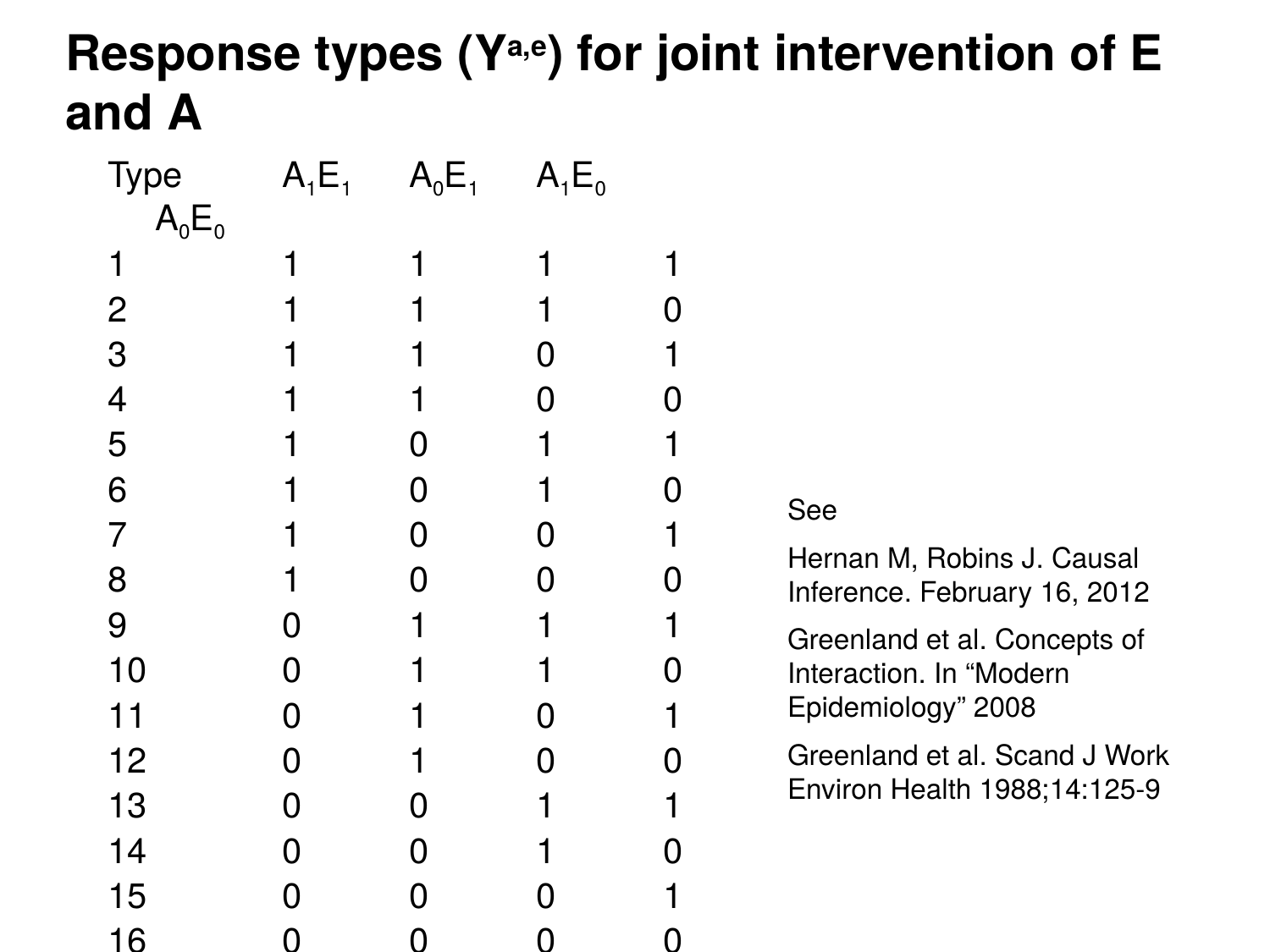

# Response types (Ya,e) for joint intervention of E and A
Type 	A1E1	A0E1	A1E0	A0E0
1		1	1	1	1
2		1	1	1	0
3		1	1	0	1
4		1	1	0	0
5		1	0	1	1
6		1	0	1	0
7		1	0	0	1
8		1	0	0	0
9		0	1	1	1
10		0	1	1	0
11		0	1	0	1
12		0	1	0	0
13		0	0	1	1
14		0	0	1	0
15		0	0	0	1
16		0	0	0	0
See
Hernan M, Robins J. Causal Inference. February 16, 2012
Greenland et al. Concepts of  Interaction. In “Modern Epidemiology” 2008
Greenland et al. Scand J Work Environ Health 1988;14:125-9